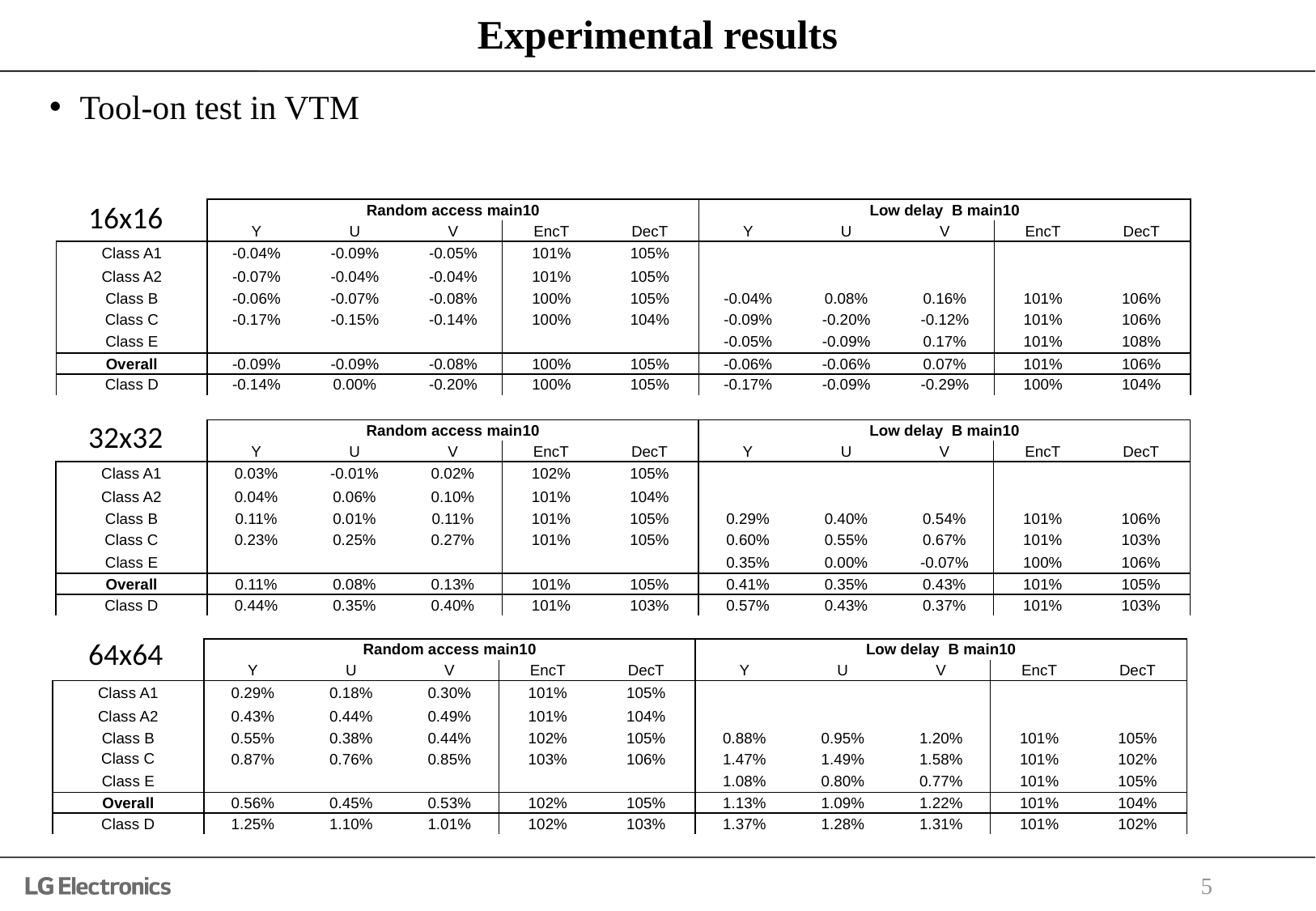

# Experimental results
Tool-on test in VTM

16x16
|  | Random access main10 |  |  |  |  | Low delay B main10 |  |  |  |  |
| --- | --- | --- | --- | --- | --- | --- | --- | --- | --- | --- |
|  | Y | U | V | EncT | DecT | Y | U | V | EncT | DecT |
| Class A1 | -0.04% | -0.09% | -0.05% | 101% | 105% |  |  |  |  |  |
| Class A2 | -0.07% | -0.04% | -0.04% | 101% | 105% |  |  |  |  |  |
| Class B | -0.06% | -0.07% | -0.08% | 100% | 105% | -0.04% | 0.08% | 0.16% | 101% | 106% |
| Class C | -0.17% | -0.15% | -0.14% | 100% | 104% | -0.09% | -0.20% | -0.12% | 101% | 106% |
| Class E |  |  |  |  |  | -0.05% | -0.09% | 0.17% | 101% | 108% |
| Overall | -0.09% | -0.09% | -0.08% | 100% | 105% | -0.06% | -0.06% | 0.07% | 101% | 106% |
| Class D | -0.14% | 0.00% | -0.20% | 100% | 105% | -0.17% | -0.09% | -0.29% | 100% | 104% |
32x32
|  | Random access main10 |  |  |  |  | Low delay B main10 |  |  |  |  |
| --- | --- | --- | --- | --- | --- | --- | --- | --- | --- | --- |
|  | Y | U | V | EncT | DecT | Y | U | V | EncT | DecT |
| Class A1 | 0.03% | -0.01% | 0.02% | 102% | 105% |  |  |  |  |  |
| Class A2 | 0.04% | 0.06% | 0.10% | 101% | 104% |  |  |  |  |  |
| Class B | 0.11% | 0.01% | 0.11% | 101% | 105% | 0.29% | 0.40% | 0.54% | 101% | 106% |
| Class C | 0.23% | 0.25% | 0.27% | 101% | 105% | 0.60% | 0.55% | 0.67% | 101% | 103% |
| Class E |  |  |  |  |  | 0.35% | 0.00% | -0.07% | 100% | 106% |
| Overall | 0.11% | 0.08% | 0.13% | 101% | 105% | 0.41% | 0.35% | 0.43% | 101% | 105% |
| Class D | 0.44% | 0.35% | 0.40% | 101% | 103% | 0.57% | 0.43% | 0.37% | 101% | 103% |
64x64
|  | Random access main10 |  |  |  |  | Low delay B main10 |  |  |  |  |
| --- | --- | --- | --- | --- | --- | --- | --- | --- | --- | --- |
|  | Y | U | V | EncT | DecT | Y | U | V | EncT | DecT |
| Class A1 | 0.29% | 0.18% | 0.30% | 101% | 105% |  |  |  |  |  |
| Class A2 | 0.43% | 0.44% | 0.49% | 101% | 104% |  |  |  |  |  |
| Class B | 0.55% | 0.38% | 0.44% | 102% | 105% | 0.88% | 0.95% | 1.20% | 101% | 105% |
| Class C | 0.87% | 0.76% | 0.85% | 103% | 106% | 1.47% | 1.49% | 1.58% | 101% | 102% |
| Class E |  |  |  |  |  | 1.08% | 0.80% | 0.77% | 101% | 105% |
| Overall | 0.56% | 0.45% | 0.53% | 102% | 105% | 1.13% | 1.09% | 1.22% | 101% | 104% |
| Class D | 1.25% | 1.10% | 1.01% | 102% | 103% | 1.37% | 1.28% | 1.31% | 101% | 102% |
5